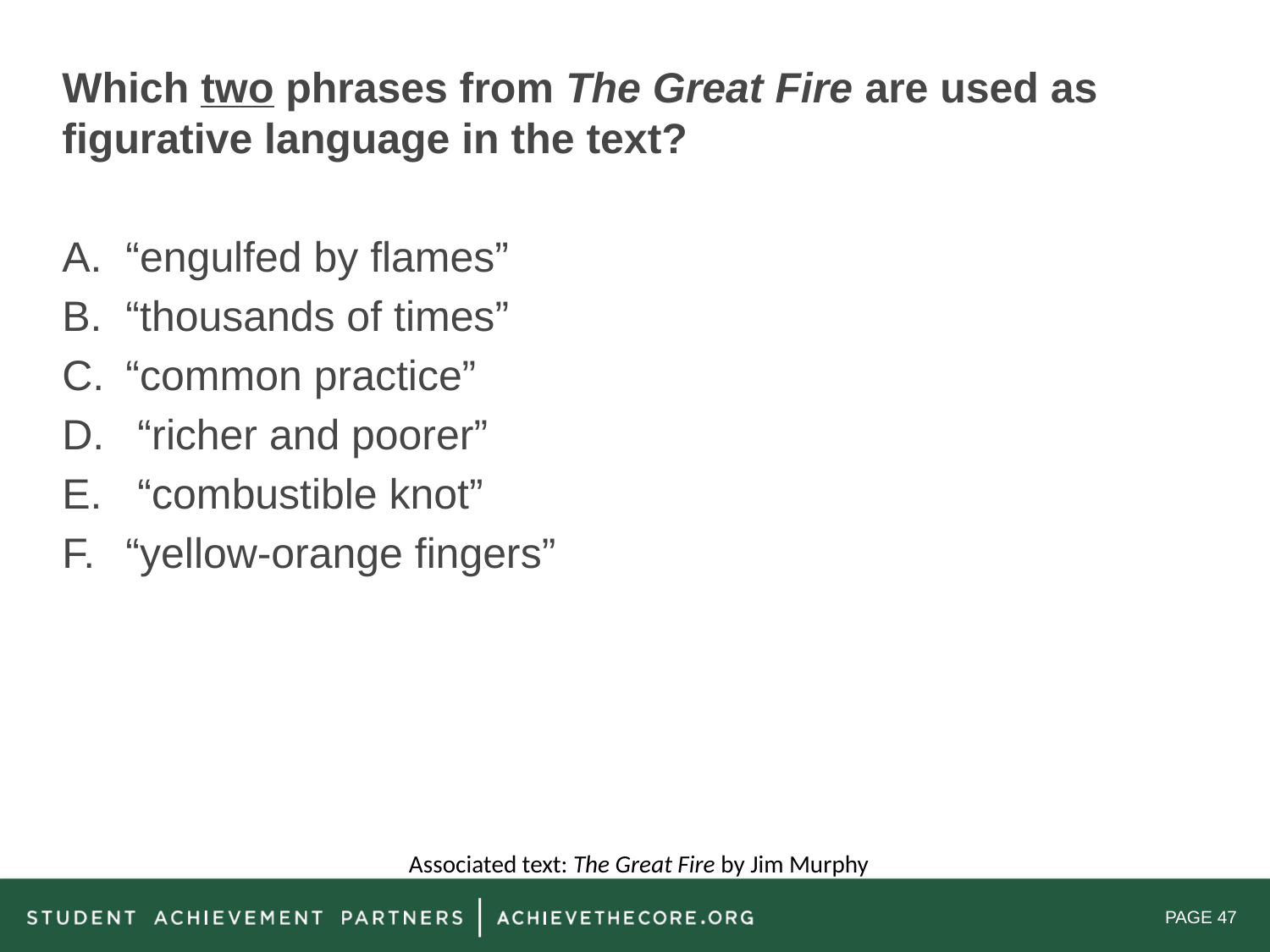

Which two phrases from The Great Fire are used as figurative language in the text?

“engulfed by flames”
“thousands of times”
“common practice”
 “richer and poorer”
 “combustible knot”
“yellow-orange fingers”

Associated text: The Great Fire by Jim Murphy